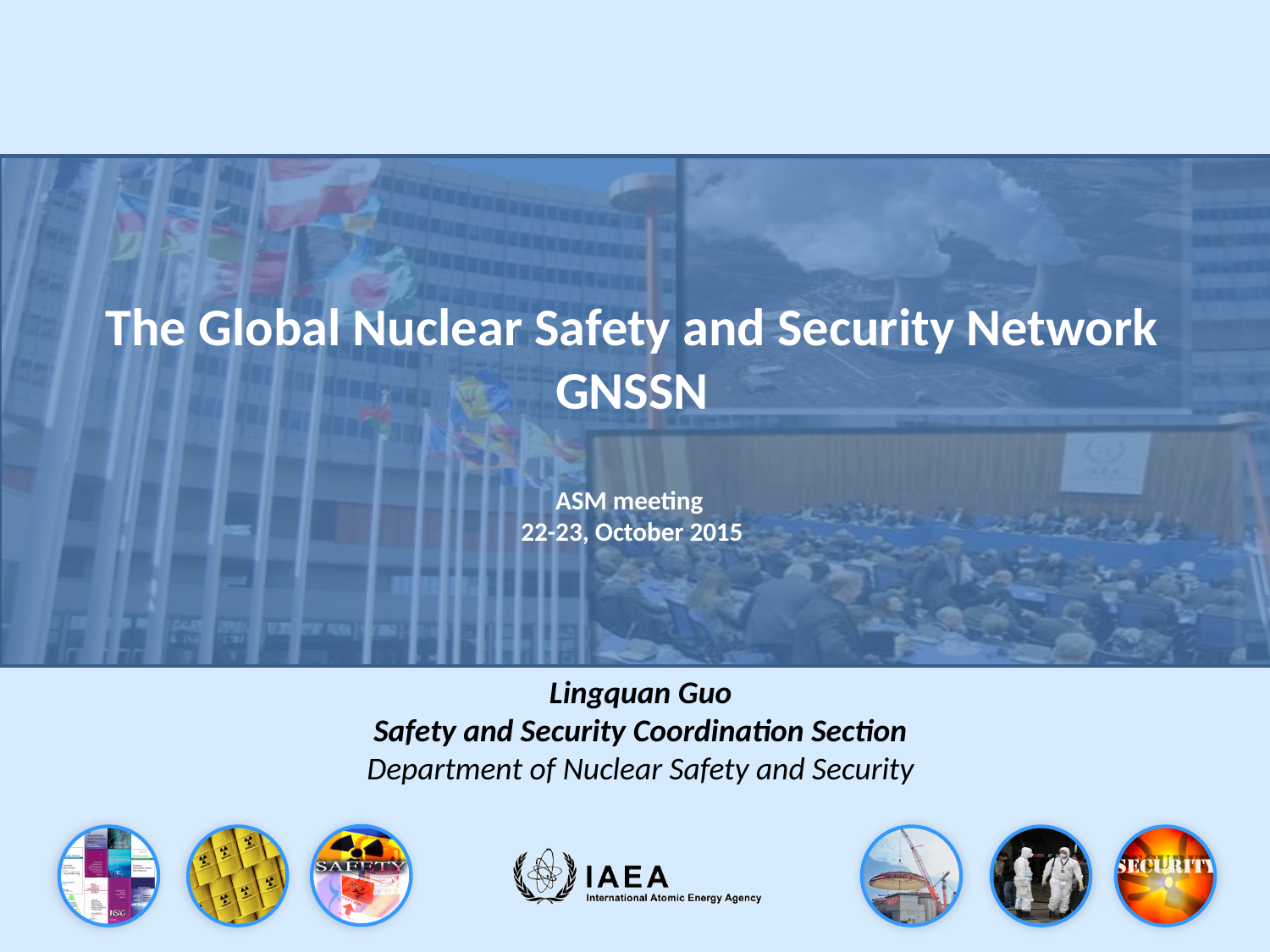

# The Global Nuclear Safety and Security Network GNSSN ASM meeting 22-23, October 2015
Lingquan Guo
Safety and Security Coordination Section
Department of Nuclear Safety and Security